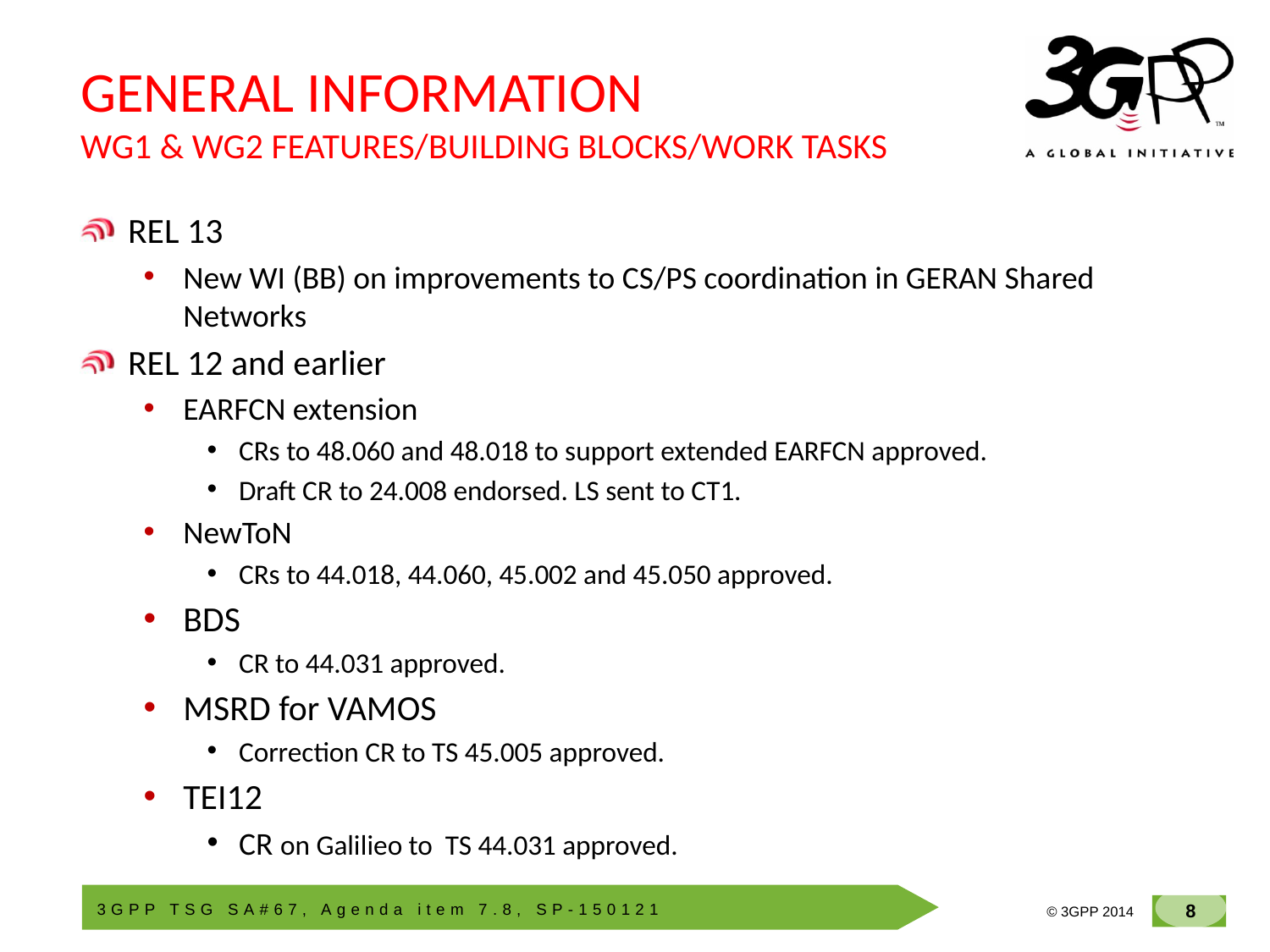

# GENERAL INFORMATION WG1 & WG2 FEATURES/BUILDING BLOCKS/WORK TASKS
REL 13
New WI (BB) on improvements to CS/PS coordination in GERAN Shared Networks
REL 12 and earlier
EARFCN extension
CRs to 48.060 and 48.018 to support extended EARFCN approved.
Draft CR to 24.008 endorsed. LS sent to CT1.
NewToN
CRs to 44.018, 44.060, 45.002 and 45.050 approved.
BDS
CR to 44.031 approved.
MSRD for VAMOS
Correction CR to TS 45.005 approved.
TEI12
CR on Galilieo to  TS 44.031 approved.